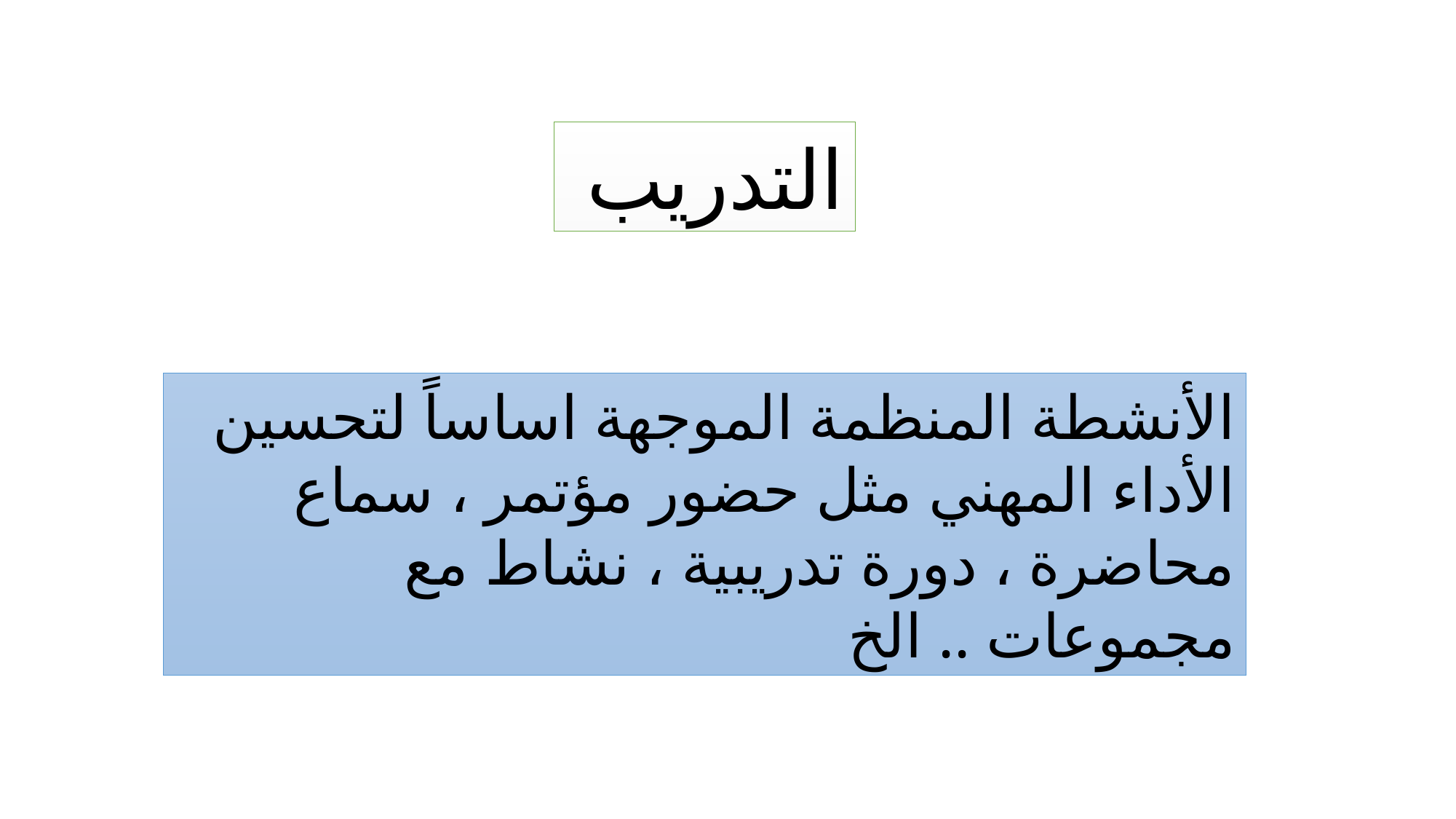

التدريب
الأنشطة المنظمة الموجهة اساساً لتحسين الأداء المهني مثل حضور مؤتمر ، سماع محاضرة ، دورة تدريبية ، نشاط مع مجموعات .. الخ